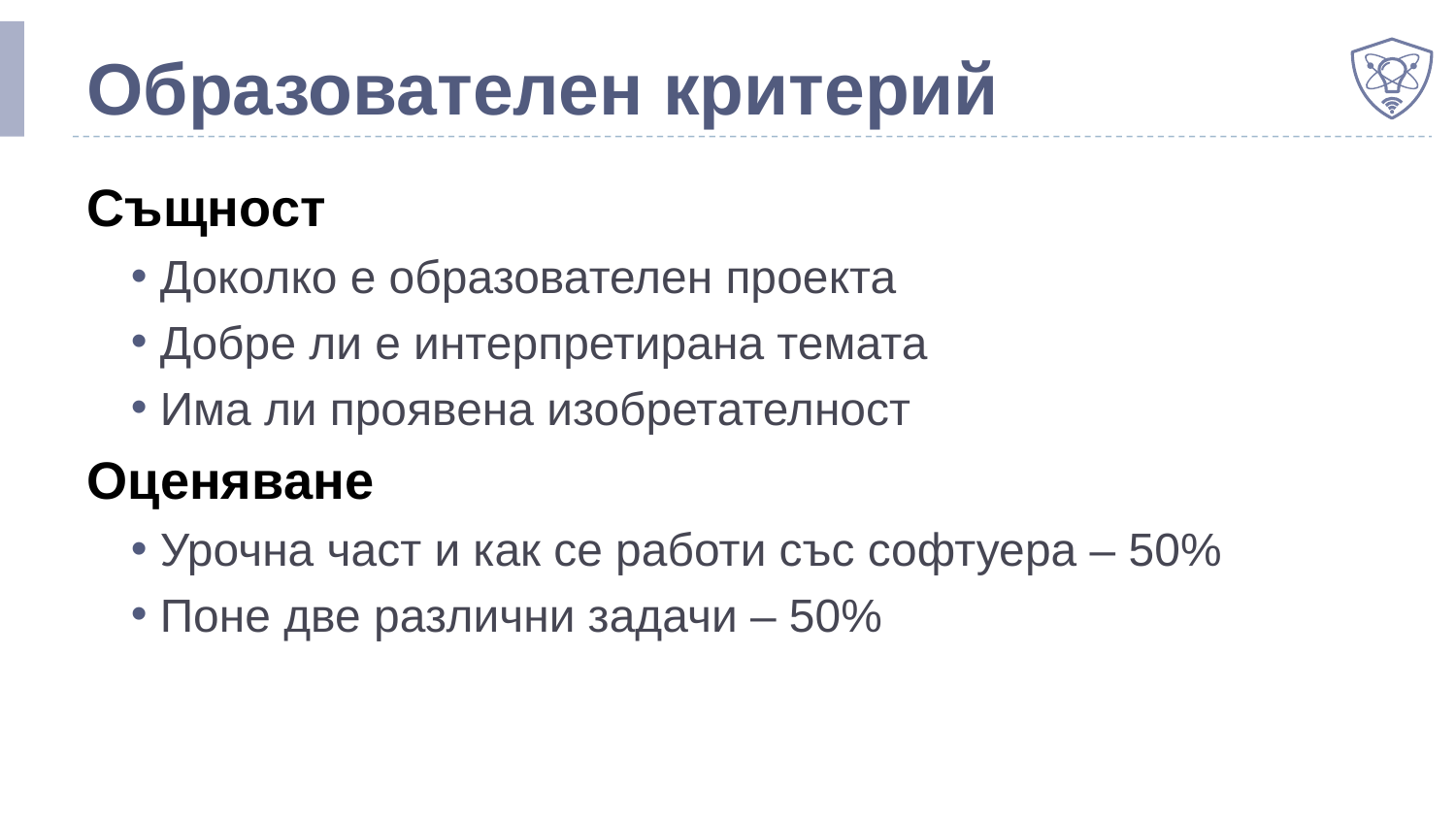

# Образователен критерий
Същност
Доколко е образователен проекта
Добре ли е интерпретирана темата
Има ли проявена изобретателност
Оценяване
Урочна част и как се работи със софтуера – 50%
Поне две различни задачи – 50%